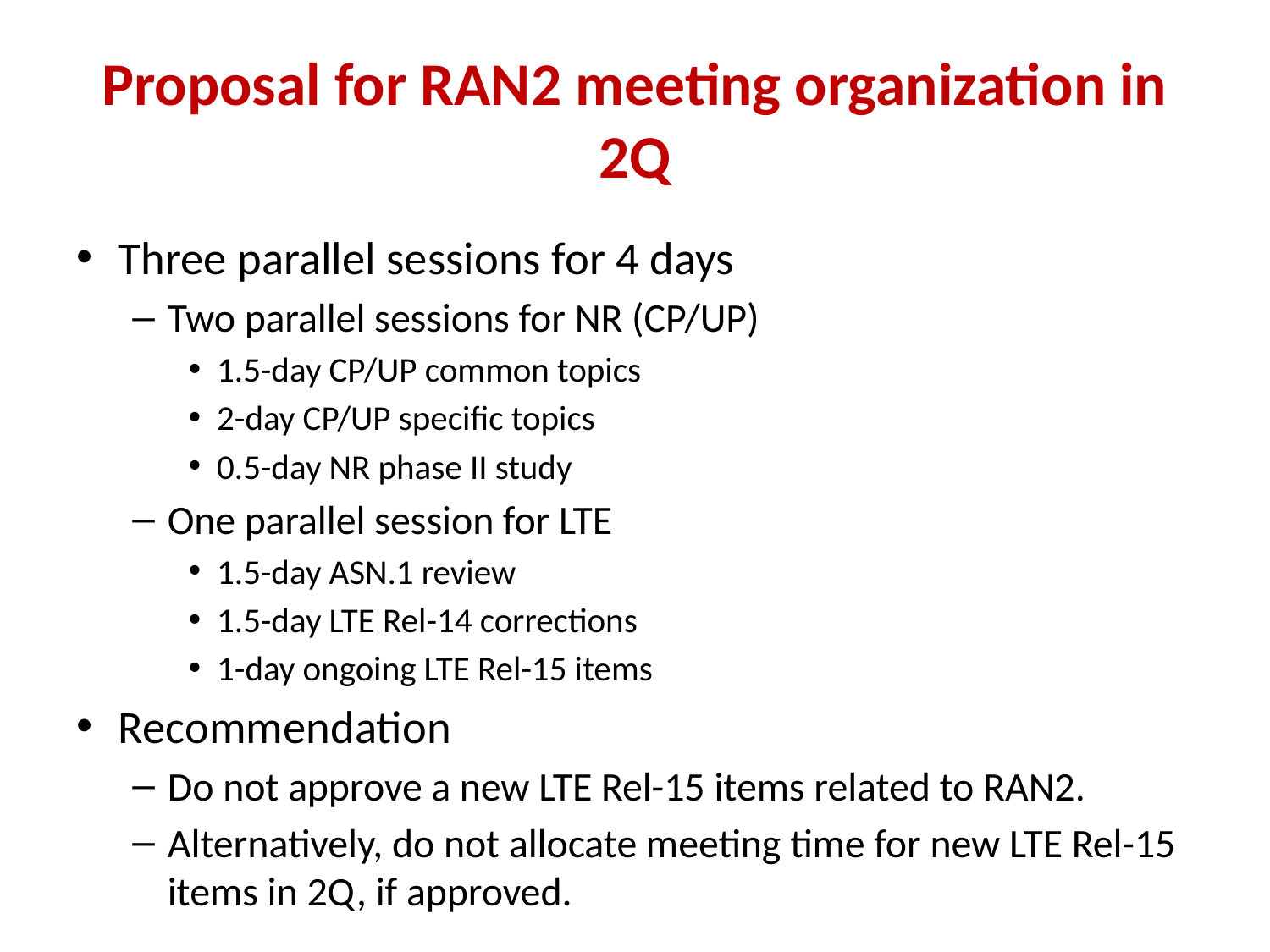

# Proposal for RAN2 meeting organization in 2Q
Three parallel sessions for 4 days
Two parallel sessions for NR (CP/UP)
1.5-day CP/UP common topics
2-day CP/UP specific topics
0.5-day NR phase II study
One parallel session for LTE
1.5-day ASN.1 review
1.5-day LTE Rel-14 corrections
1-day ongoing LTE Rel-15 items
Recommendation
Do not approve a new LTE Rel-15 items related to RAN2.
Alternatively, do not allocate meeting time for new LTE Rel-15 items in 2Q, if approved.